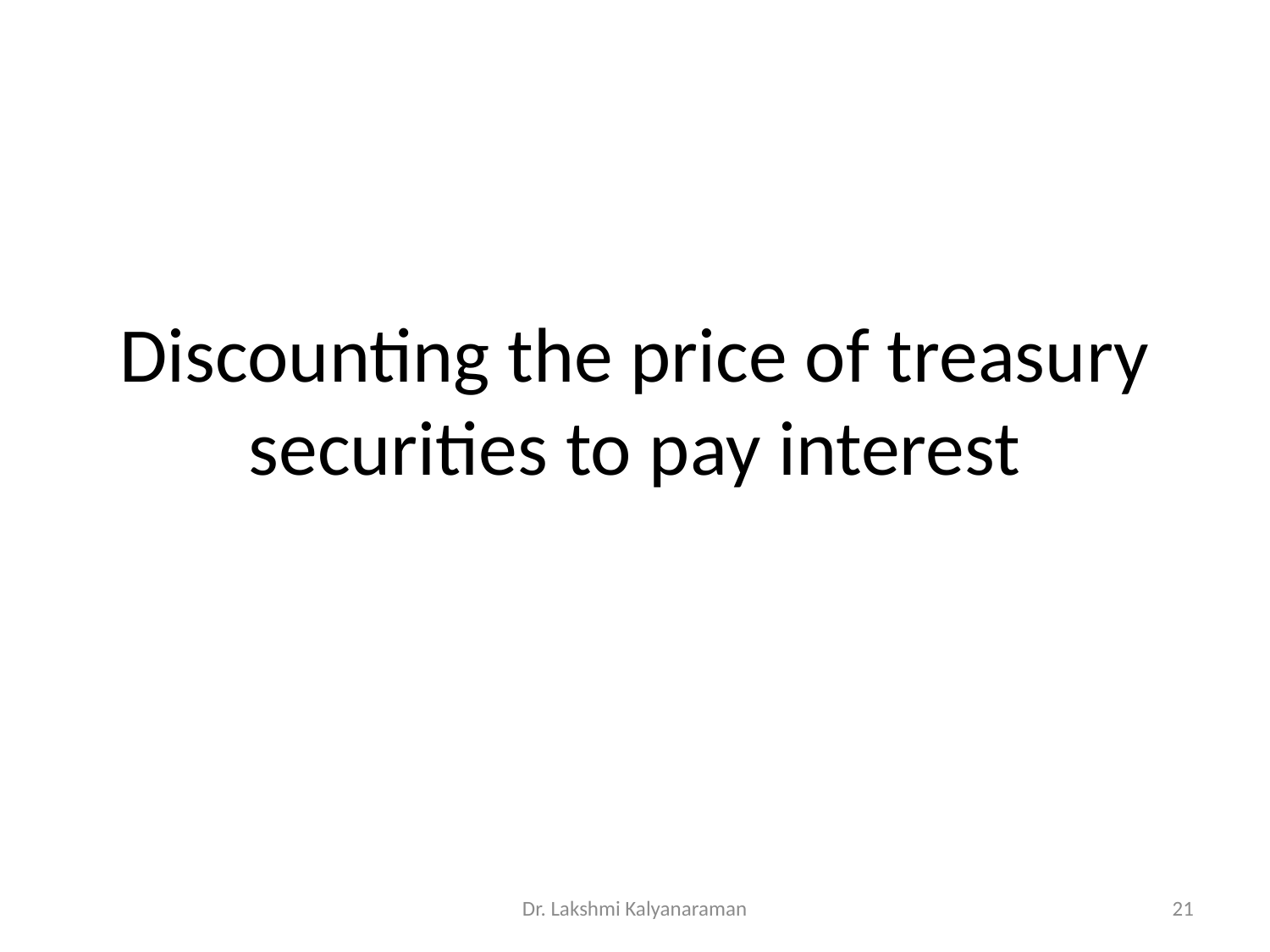

# Discounting the price of treasury securities to pay interest

Dr. Lakshmi Kalyanaraman
21